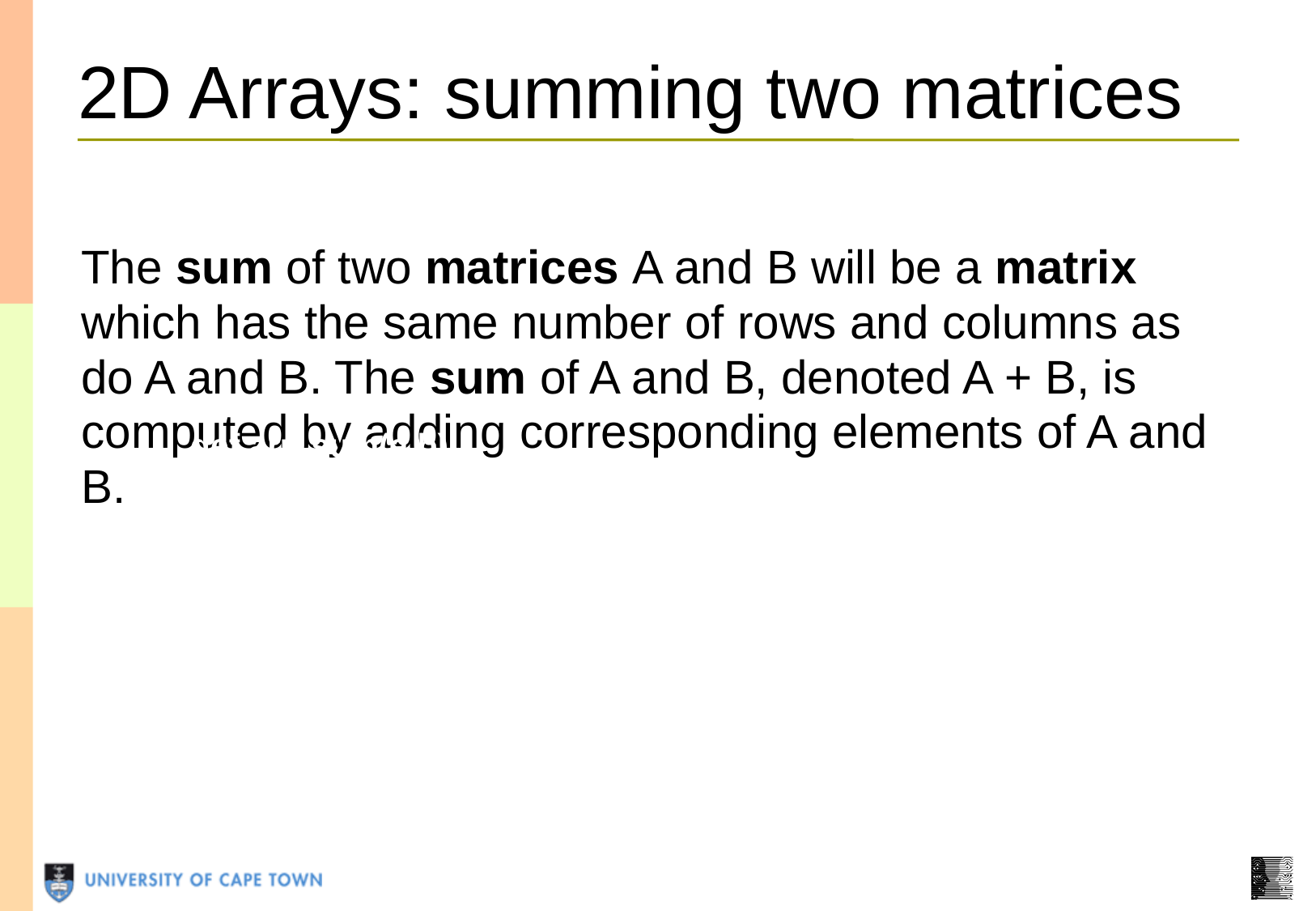

# 2D Arrays: summing two matrices
The sum of two matrices A and B will be a matrix which has the same number of rows and columns as do A and B. The sum of A and B, denoted A + B, is computed by adding corresponding elements of A and B.
def arr_sum(a,b):
    c=[]
    if type(a)==list and type(b)==list and len(a)==len(b):
        for i in range(len(a)): #for every row
            if (type(a[i])==list and type(b[i])==list and len(a[i])==len(b[i])):
                c.append([]) #add a row to c
                for j in range(len(b[i])):
                    c[i].append(a[i][j]+b[i][j])